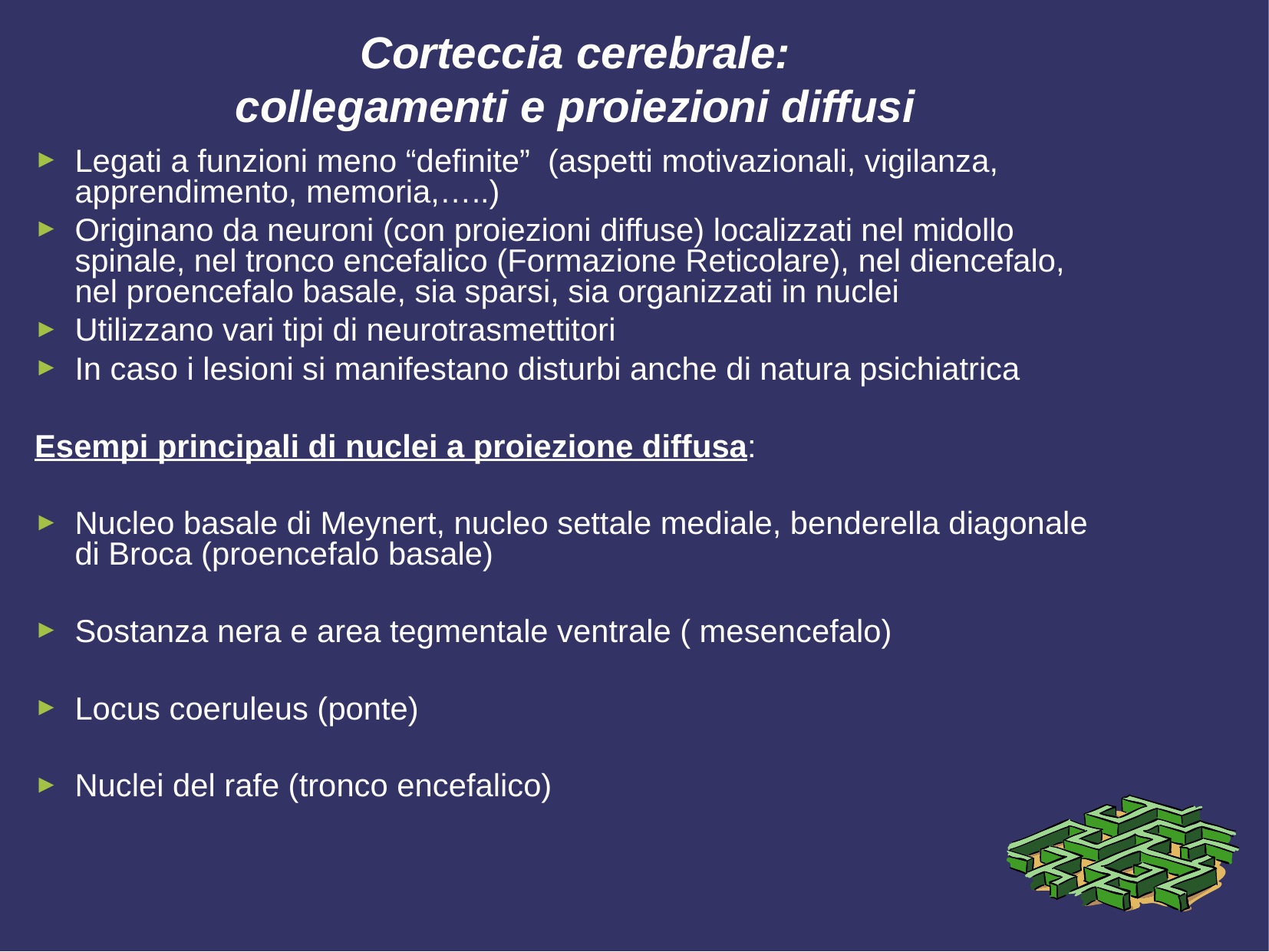

# Corteccia cerebrale: collegamenti e proiezioni diffusi
Legati a funzioni meno “definite”  (aspetti motivazionali, vigilanza, apprendimento, memoria,…..)
Originano da neuroni (con proiezioni diffuse) localizzati nel midollo spinale, nel tronco encefalico (Formazione Reticolare), nel diencefalo, nel proencefalo basale, sia sparsi, sia organizzati in nuclei
Utilizzano vari tipi di neurotrasmettitori
In caso i lesioni si manifestano disturbi anche di natura psichiatrica

Esempi principali di nuclei a proiezione diffusa:

Nucleo basale di Meynert, nucleo settale mediale, benderella diagonale di Broca (proencefalo basale)

Sostanza nera e area tegmentale ventrale ( mesencefalo)

Locus coeruleus (ponte)

Nuclei del rafe (tronco encefalico)